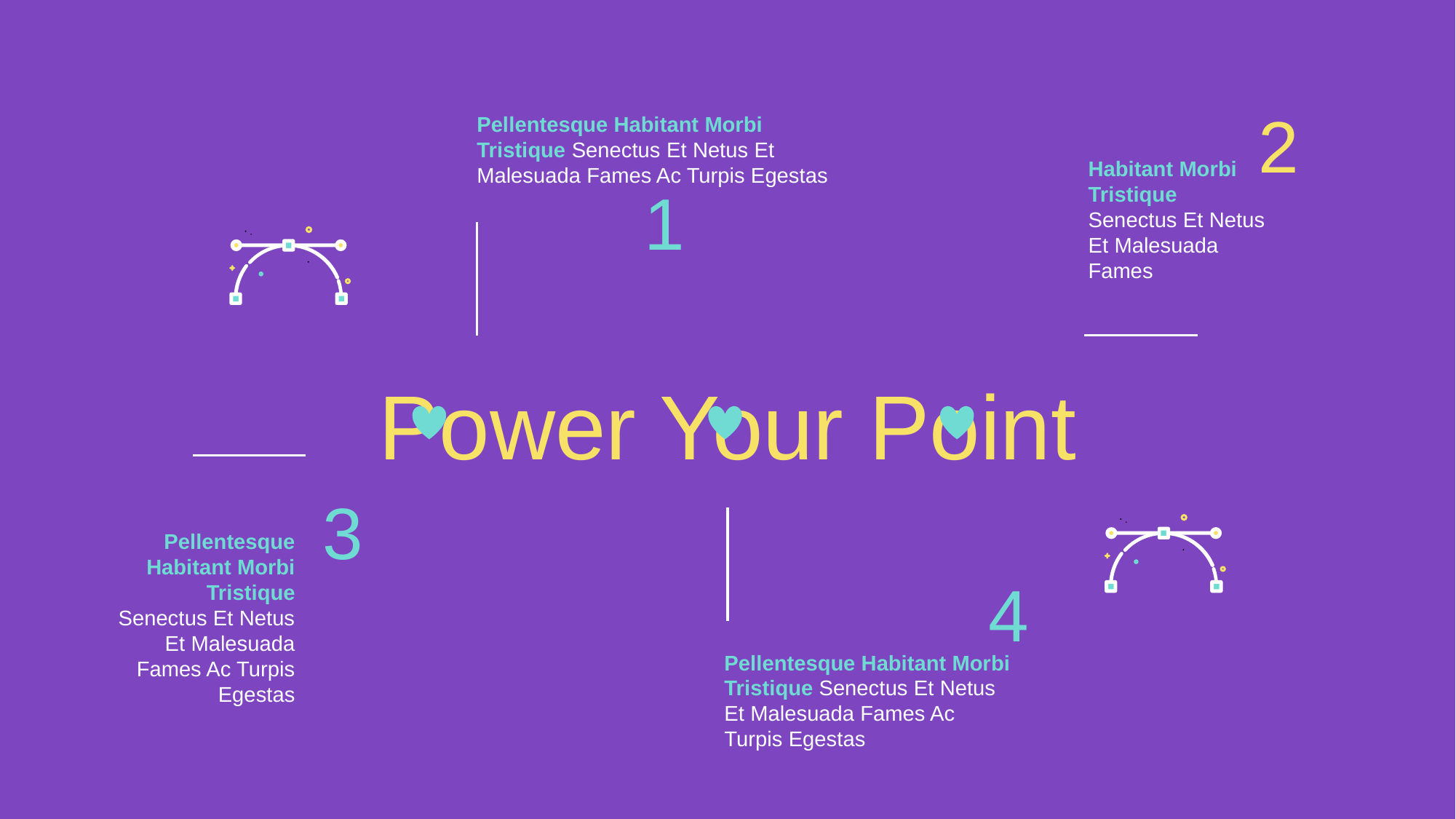

2
Pellentesque Habitant Morbi Tristique Senectus Et Netus Et Malesuada Fames Ac Turpis Egestas
Habitant Morbi Tristique Senectus Et Netus Et Malesuada Fames
1

Power Your Point

3

Pellentesque Habitant Morbi Tristique Senectus Et Netus Et Malesuada Fames Ac Turpis Egestas
4
Pellentesque Habitant Morbi Tristique Senectus Et Netus Et Malesuada Fames Ac Turpis Egestas